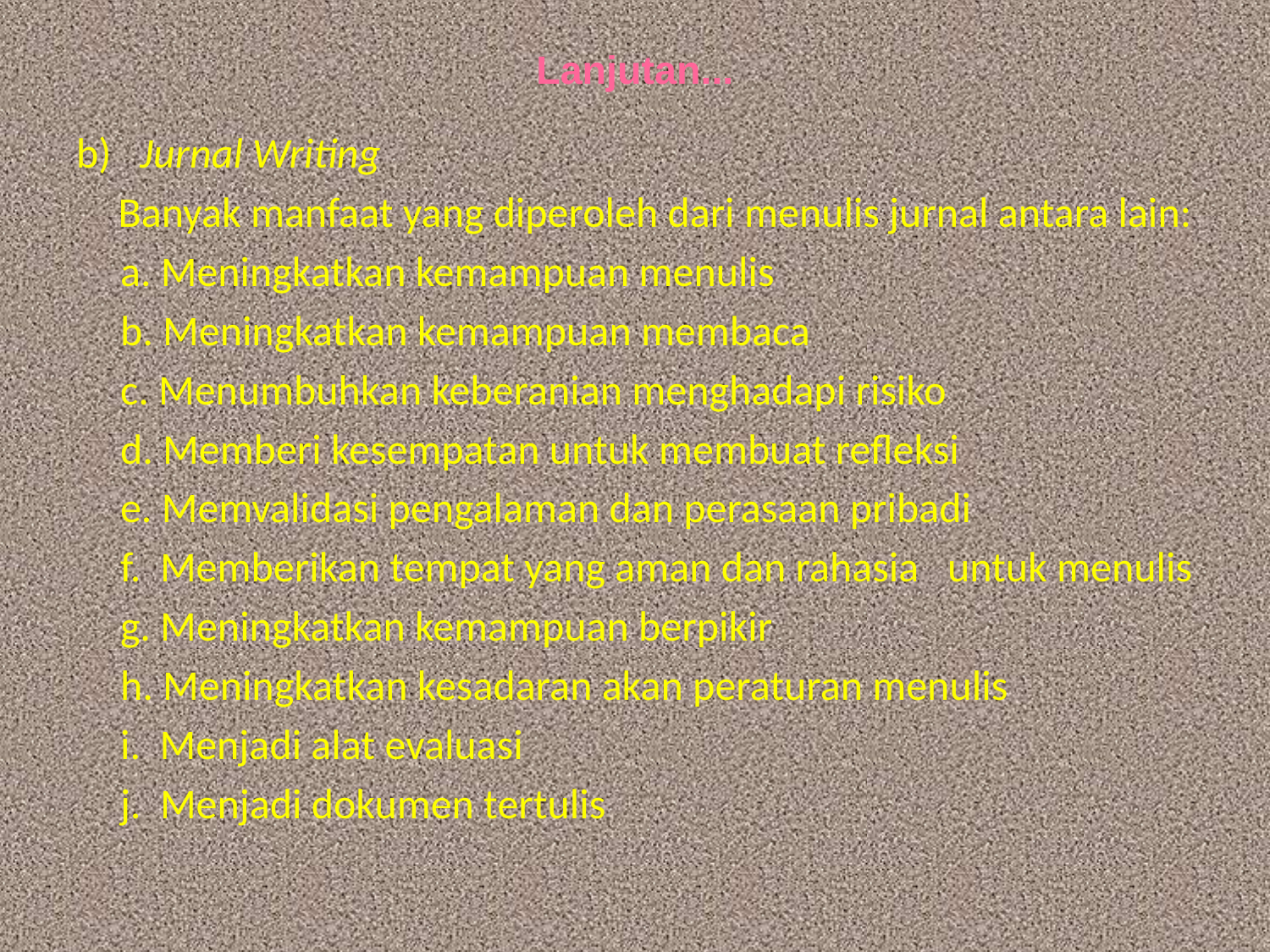

# Lanjutan...
b)   Jurnal Writing
	Banyak manfaat yang diperoleh dari menulis jurnal antara lain:
a. Meningkatkan kemampuan menulis
b. Meningkatkan kemampuan membaca
c. Menumbuhkan keberanian menghadapi risiko
d. Memberi kesempatan untuk membuat refleksi
e. Memvalidasi pengalaman dan perasaan pribadi
f.  Memberikan tempat yang aman dan rahasia   untuk menulis
g. Meningkatkan kemampuan berpikir
h. Meningkatkan kesadaran akan peraturan menulis
i.  Menjadi alat evaluasi
j.  Menjadi dokumen tertulis